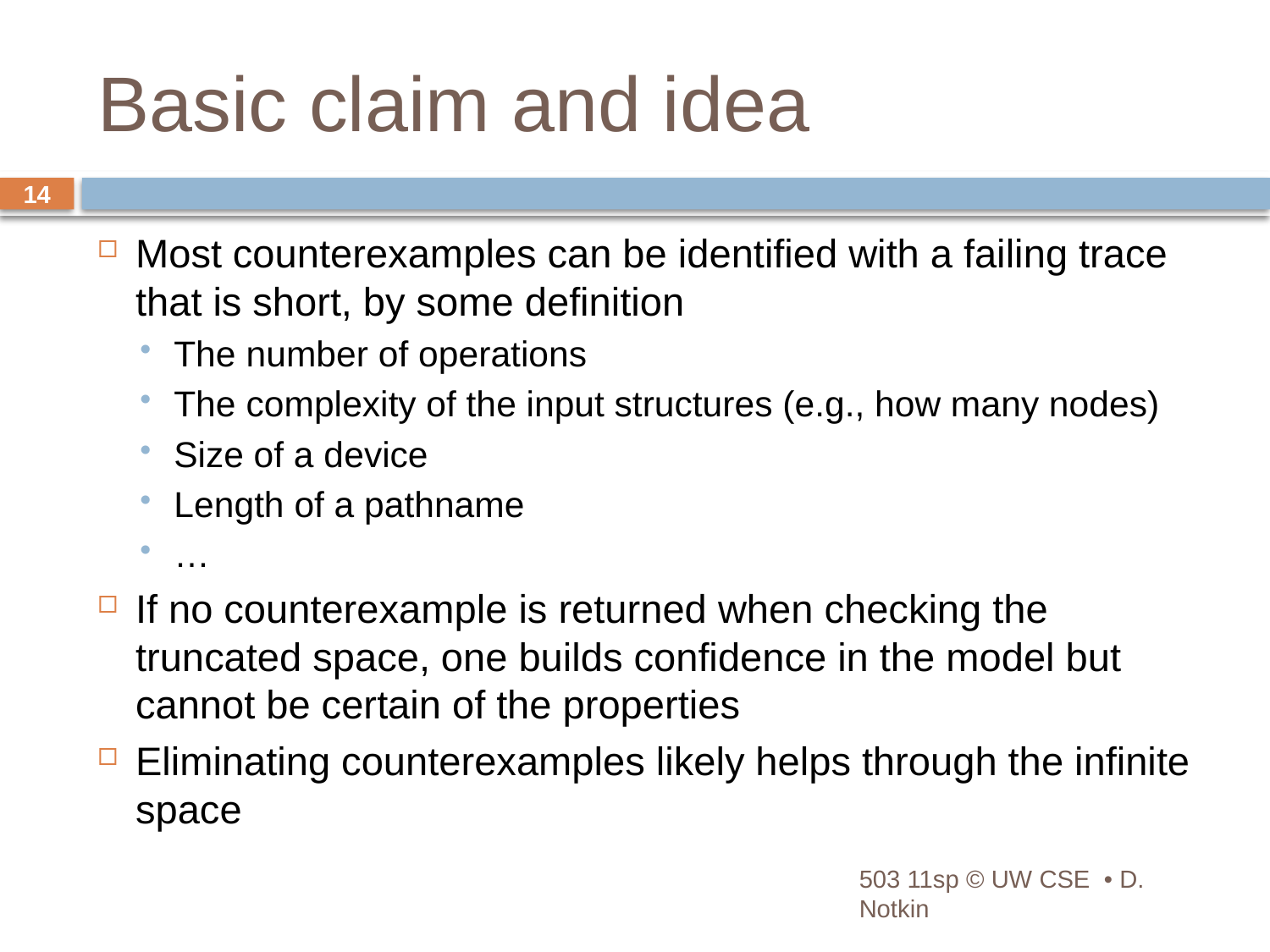

# Basic claim and idea
14
Most counterexamples can be identified with a failing trace that is short, by some definition
The number of operations
The complexity of the input structures (e.g., how many nodes)
Size of a device
Length of a pathname
…
If no counterexample is returned when checking the truncated space, one builds confidence in the model but cannot be certain of the properties
Eliminating counterexamples likely helps through the infinite space
503 11sp © UW CSE  • D. Notkin